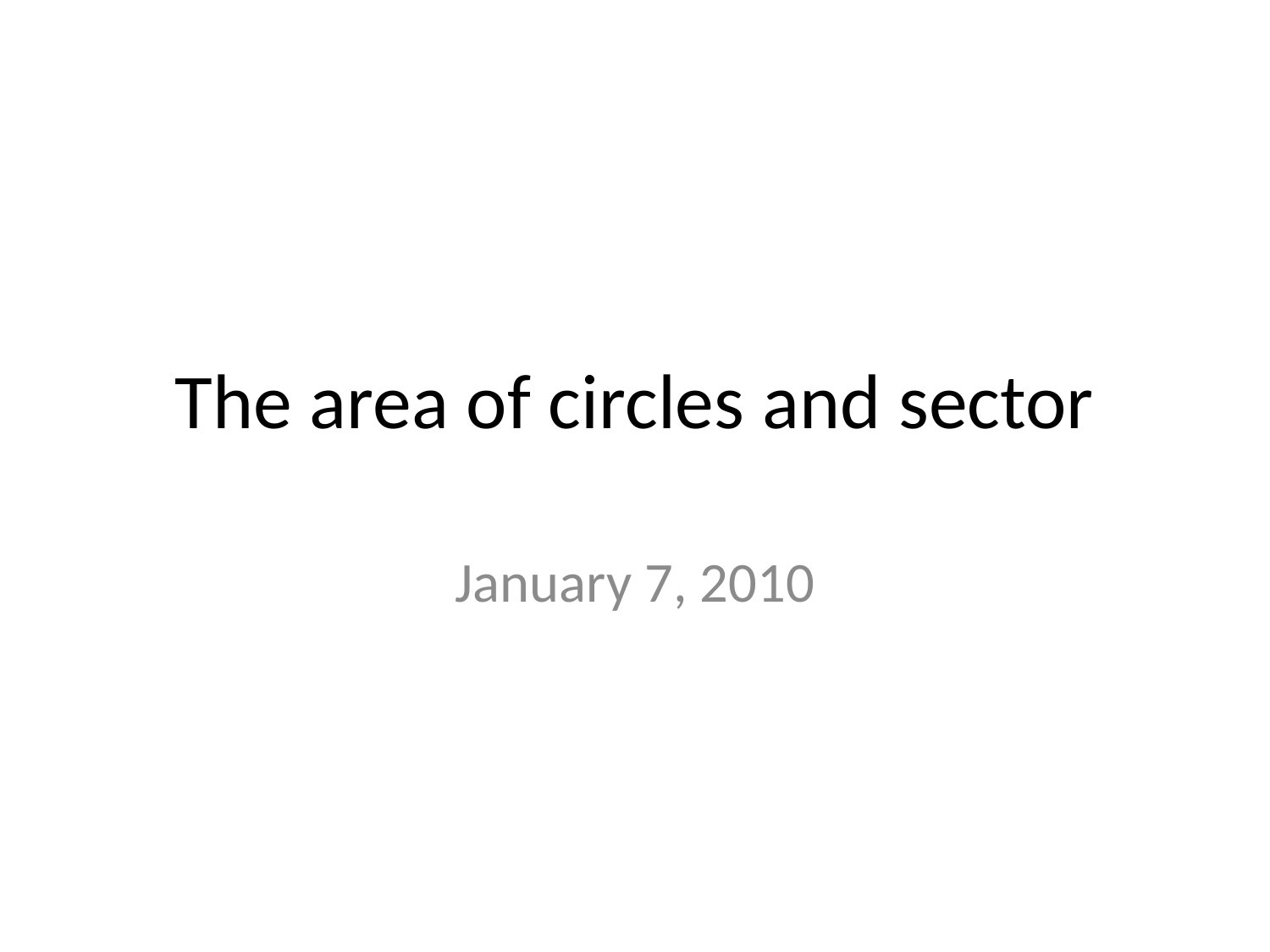

# The area of circles and sector
January 7, 2010